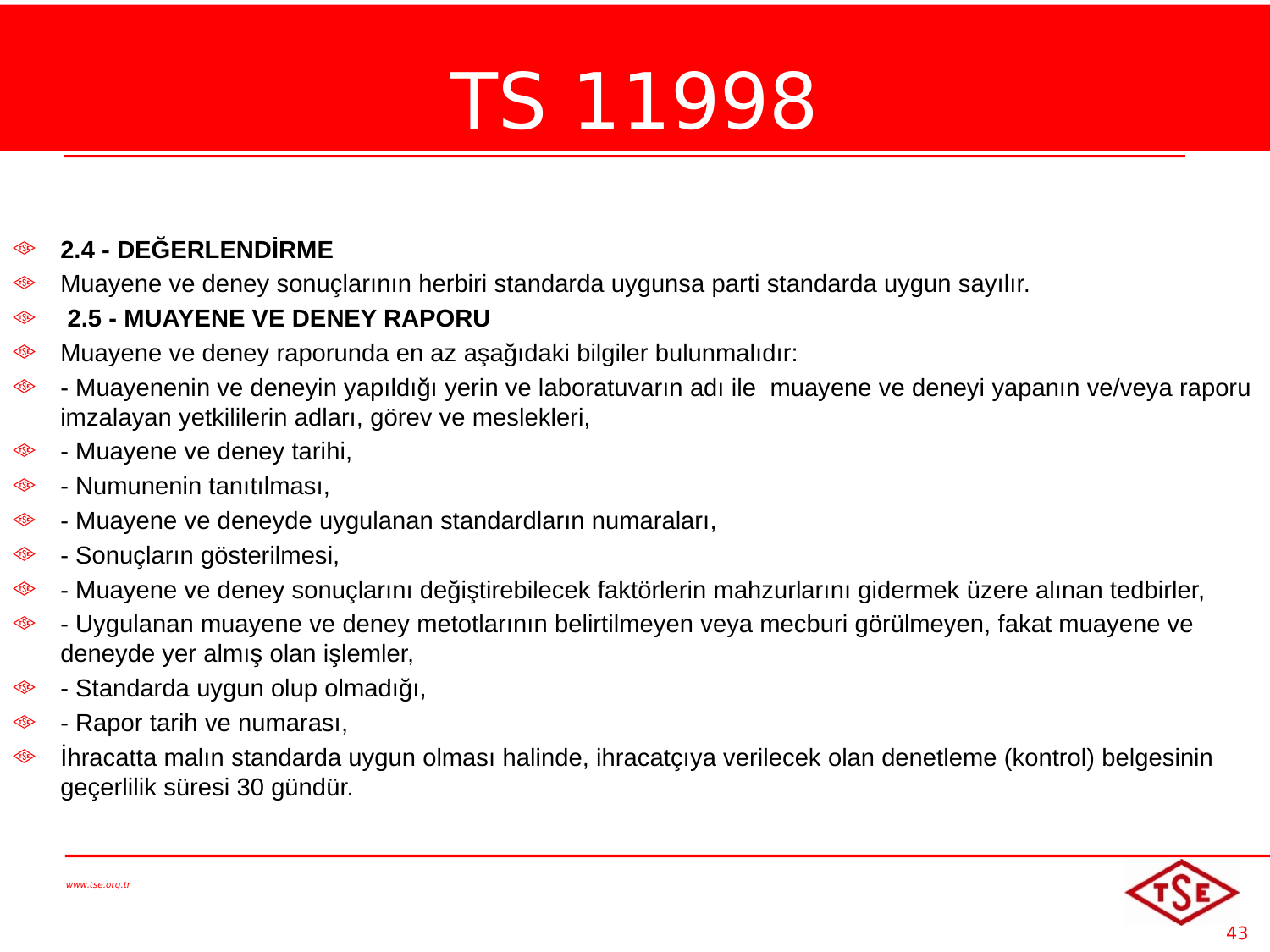

# TS 11998
2.4 - DEĞERLENDİRME
Muayene ve deney sonuçlarının herbiri standarda uygunsa parti standarda uygun sayılır.
 2.5 - MUAYENE VE DENEY RAPORU
Muayene ve deney raporunda en az aşağıdaki bilgiler bulunmalıdır:
- Muayenenin ve deneyin yapıldığı yerin ve laboratuvarın adı ile  muayene ve deneyi yapanın ve/veya raporu imzalayan yetkililerin adları, görev ve meslekleri,
- Muayene ve deney tarihi,
- Numunenin tanıtılması,
- Muayene ve deneyde uygulanan standardların numaraları,
- Sonuçların gösterilmesi,
- Muayene ve deney sonuçlarını değiştirebilecek faktörlerin mahzurlarını gidermek üzere alınan tedbirler,
- Uygulanan muayene ve deney metotlarının belirtilmeyen veya mecburi görülmeyen, fakat muayene ve deneyde yer almış olan işlemler,
- Standarda uygun olup olmadığı,
- Rapor tarih ve numarası,
İhracatta malın standarda uygun olması halinde, ihracatçıya verilecek olan denetleme (kontrol) belgesinin geçerlilik süresi 30 gündür.

www.tse.org.tr
43